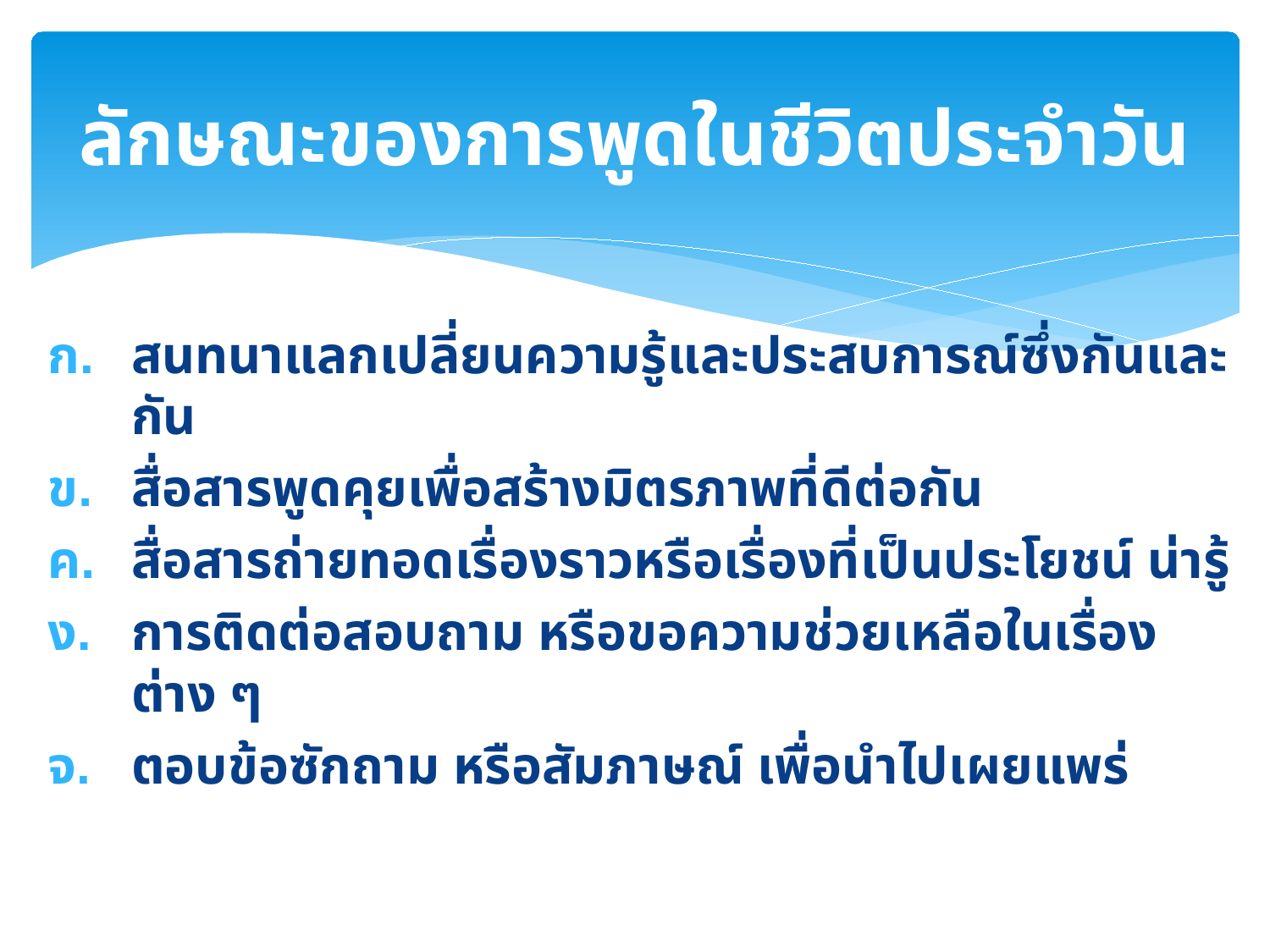

# ลักษณะของการพูดในชีวิตประจำวัน
สนทนาแลกเปลี่ยนความรู้และประสบการณ์ซึ่งกันและกัน
สื่อสารพูดคุยเพื่อสร้างมิตรภาพที่ดีต่อกัน
สื่อสารถ่ายทอดเรื่องราวหรือเรื่องที่เป็นประโยชน์ น่ารู้
การติดต่อสอบถาม หรือขอความช่วยเหลือในเรื่องต่าง ๆ
ตอบข้อซักถาม หรือสัมภาษณ์ เพื่อนำไปเผยแพร่